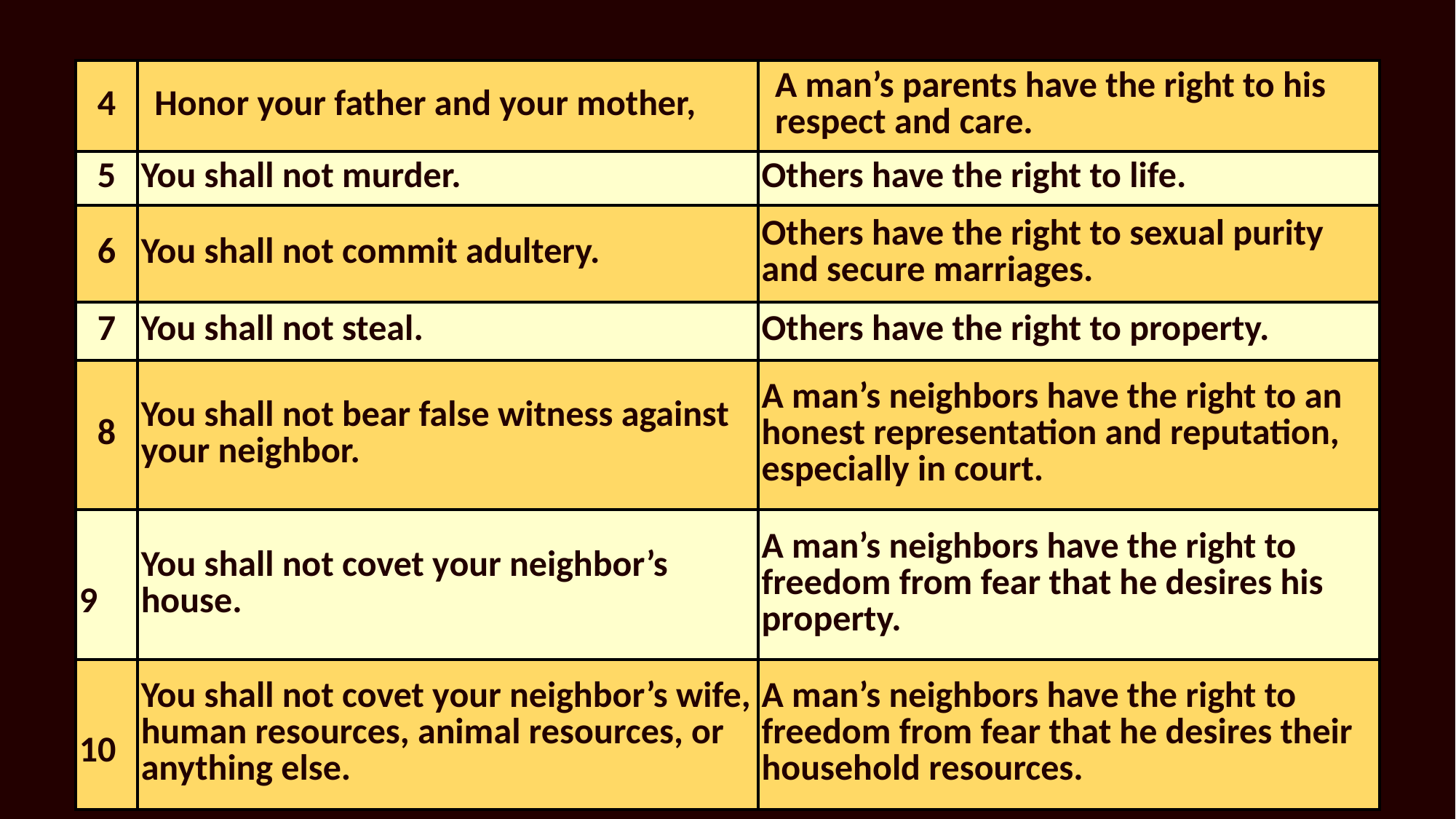

#
| 4 | Honor your father and your mother, | A man’s parents have the right to his respect and care. |
| --- | --- | --- |
| 5 | You shall not murder. | Others have the right to life. |
| 6 | You shall not commit adultery. | Others have the right to sexual purity and secure marriages. |
| 7 | You shall not steal. | Others have the right to property. |
| 8 | You shall not bear false witness against your neighbor. | A man’s neighbors have the right to an honest representation and reputation, especially in court. |
| 9 | You shall not covet your neighbor’s house. | A man’s neighbors have the right to freedom from fear that he desires his property. |
| 10 | You shall not covet your neighbor’s wife, human resources, animal resources, or anything else. | A man’s neighbors have the right to freedom from fear that he desires their household resources. |